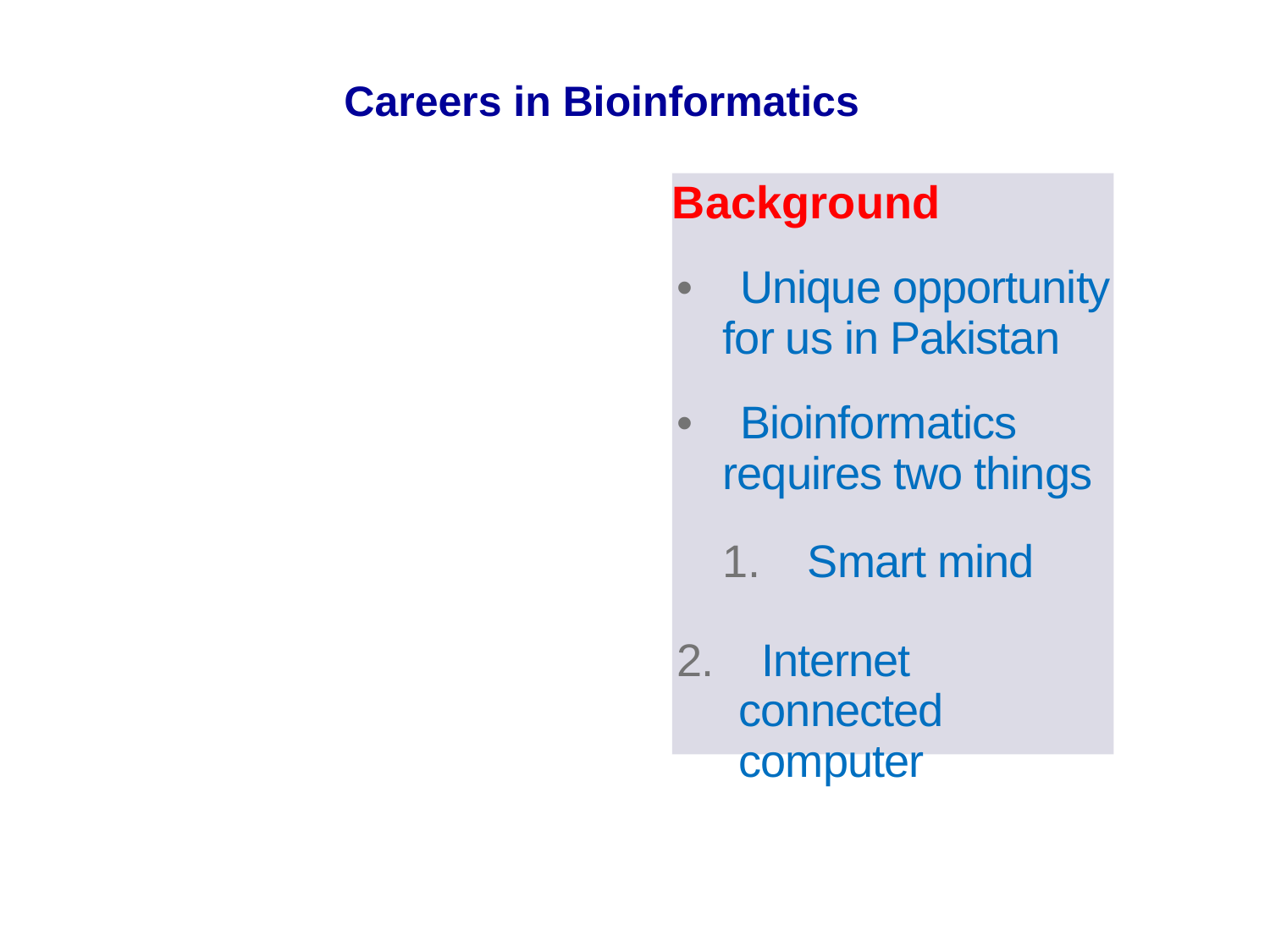

Careers in Bioinformatics
Background
•    Unique opportunity for us in Pakistan
•    Bioinformatics requires two things
1.    Smart mind
2.    Internet connected computer